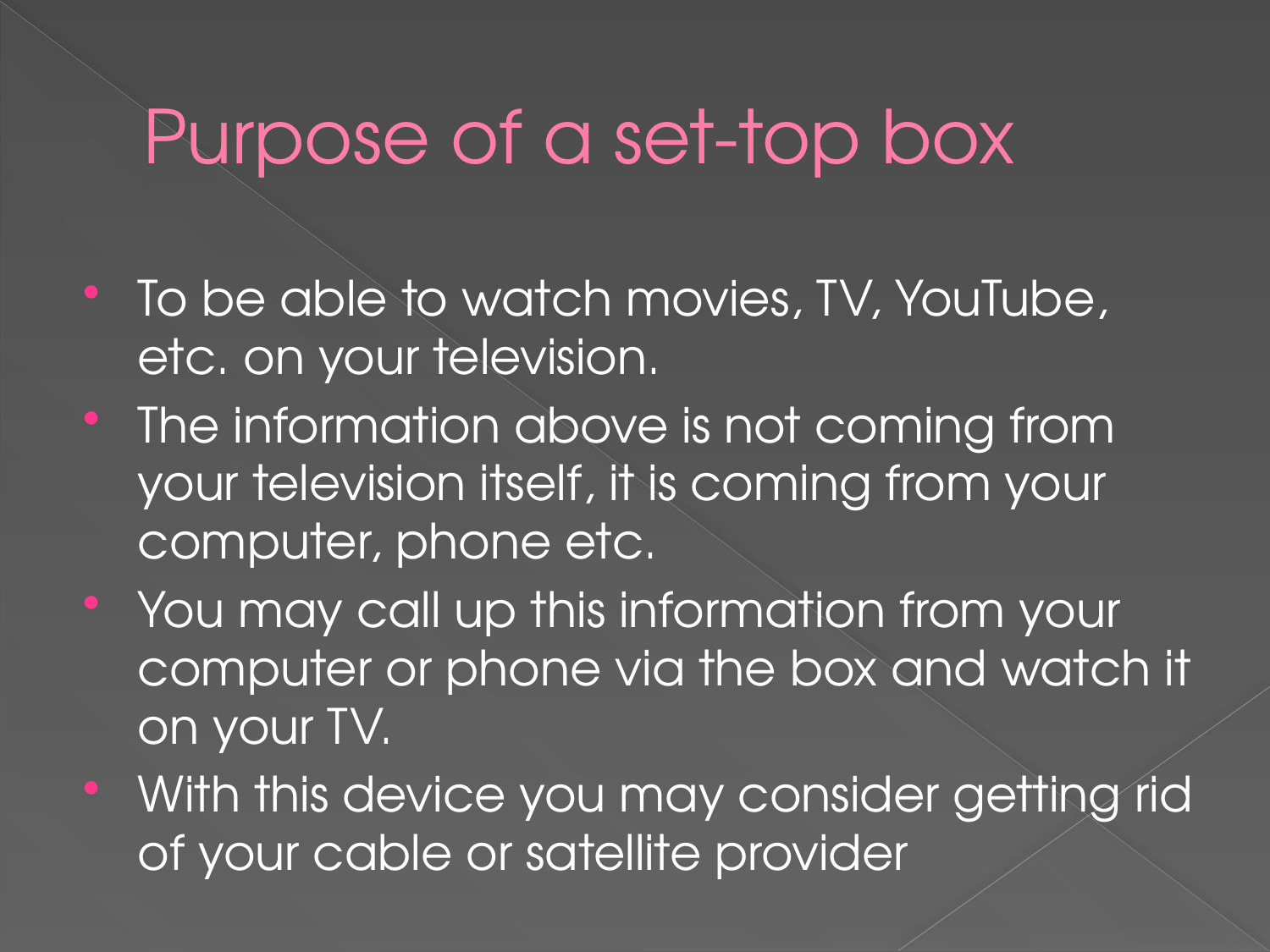

# Purpose of a set-top box
To be able to watch movies, TV, YouTube, etc. on your television.
The information above is not coming from your television itself, it is coming from your computer, phone etc.
You may call up this information from your computer or phone via the box and watch it on your TV.
With this device you may consider getting rid of your cable or satellite provider